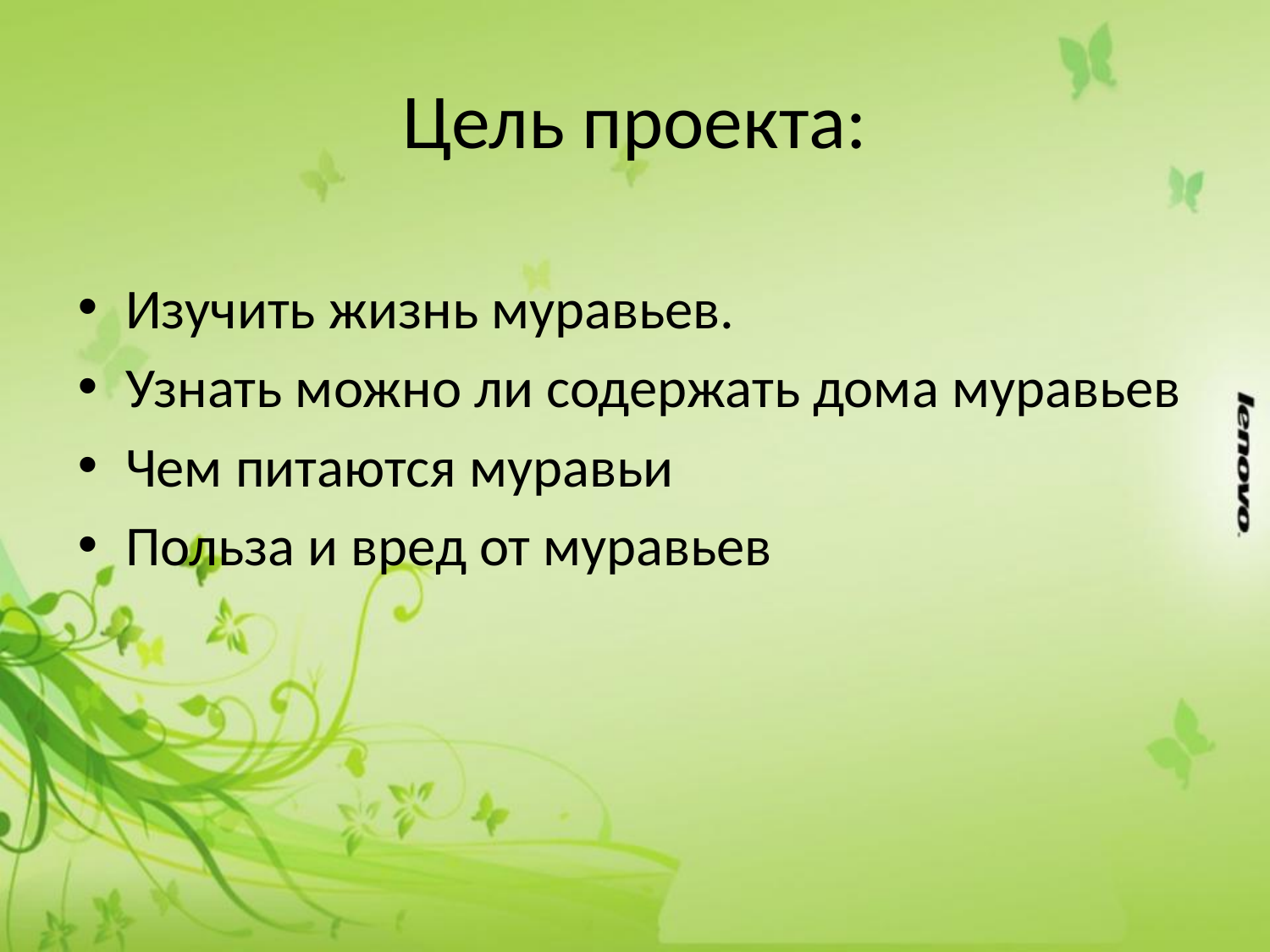

# Цель проекта:
Изучить жизнь муравьев.
Узнать можно ли содержать дома муравьев
Чем питаются муравьи
Польза и вред от муравьев